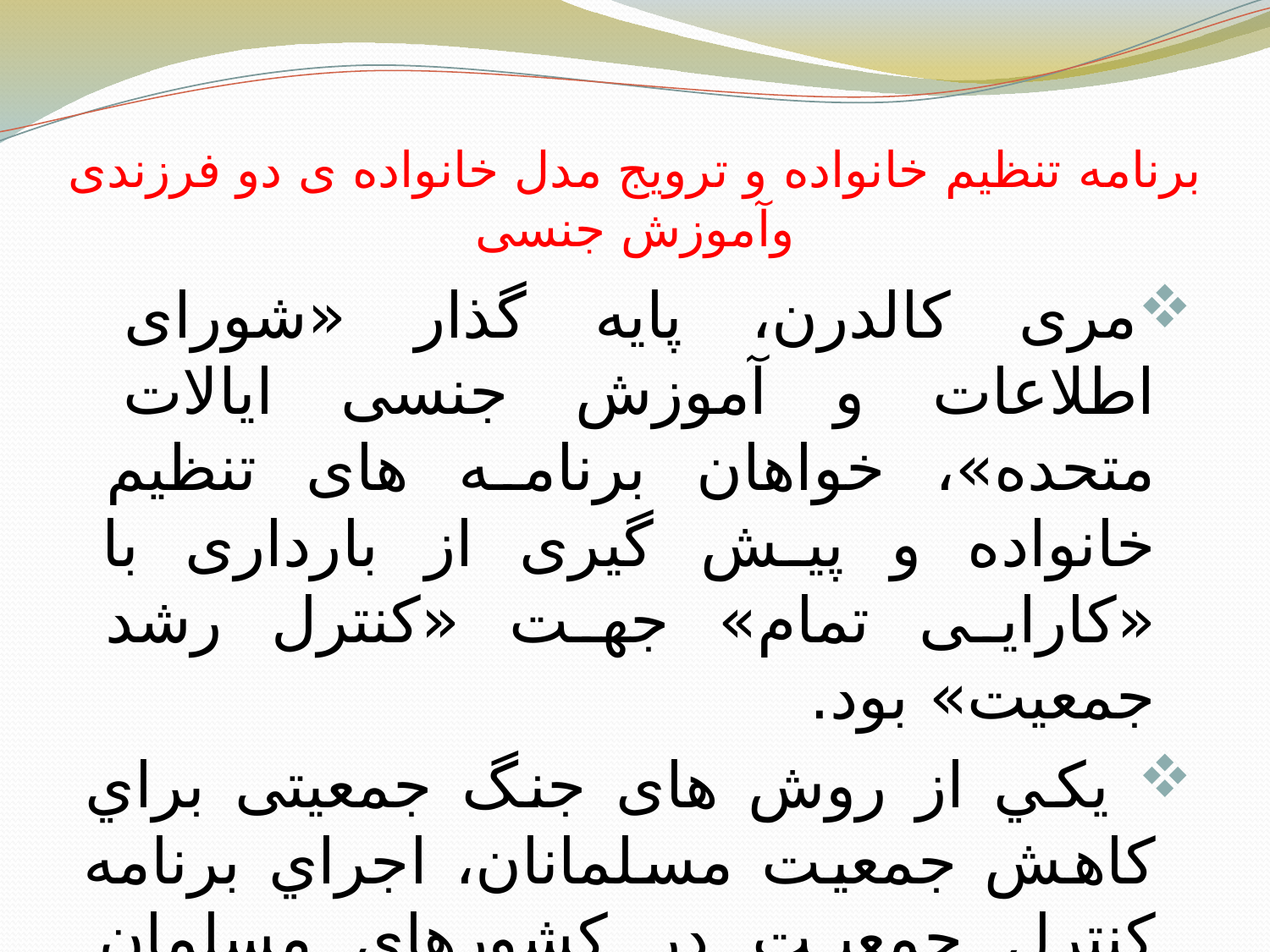

# برنامه تنظیم خانواده و ترویج مدل خانواده ی دو فرزندی وآموزش جنسی
مری کالدرن، پایه گذار «شورای اطلاعات و آموزش جنسی ایالات متحده»، خواهان برنامه های تنظیم خانواده و پیش گیری از بارداری با «کارایی تمام» جهت «کنترل رشد جمعیت» بود.
 يكي از روش های جنگ جمعیتی براي كاهش جمعيت مسلمانان، اجراي برنامه كنترل جمعيت در كشورهاي مسلمان است.